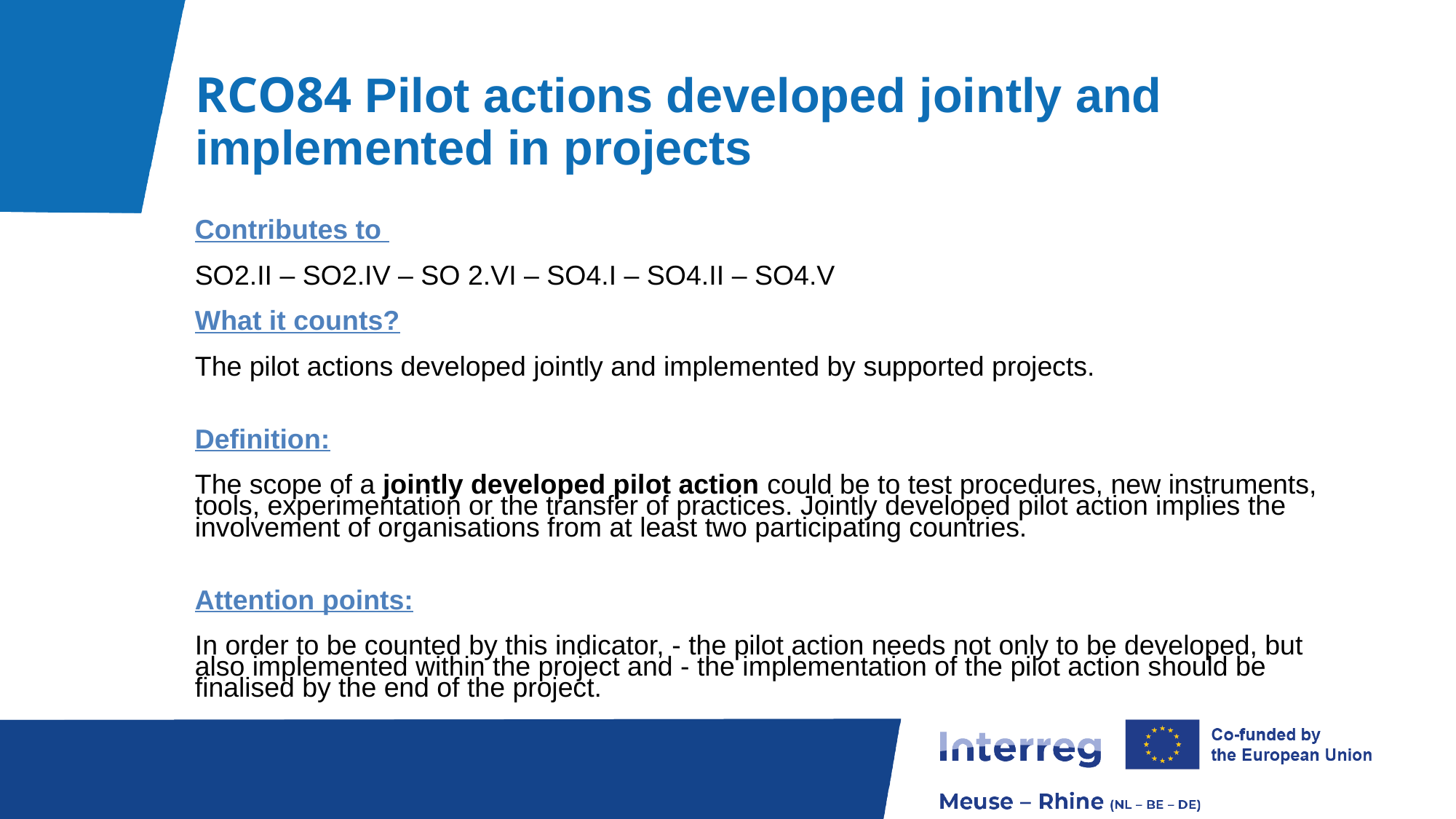

# RCO84 Pilot actions developed jointly and implemented in projects
Contributes to
SO2.II – SO2.IV – SO 2.VI – SO4.I – SO4.II – SO4.V
What it counts?
The pilot actions developed jointly and implemented by supported projects.

Definition:
The scope of a jointly developed pilot action could be to test procedures, new instruments, tools, experimentation or the transfer of practices. Jointly developed pilot action implies the involvement of organisations from at least two participating countries.

Attention points:
In order to be counted by this indicator, - the pilot action needs not only to be developed, but also implemented within the project and - the implementation of the pilot action should be finalised by the end of the project.